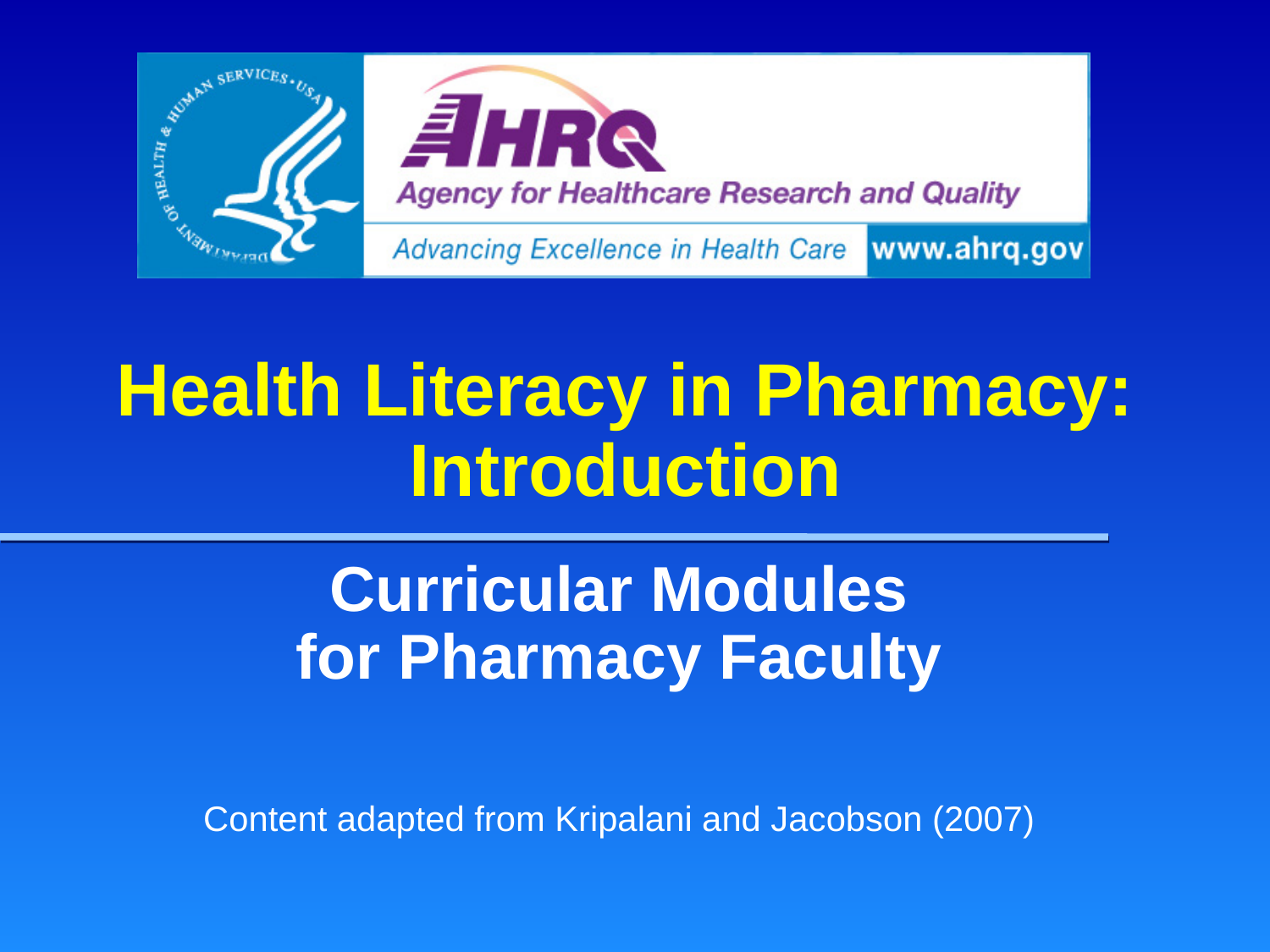

# Health Literacy in Pharmacy: Introduction
Curricular Modules
for Pharmacy Faculty

Content adapted from Kripalani and Jacobson (2007)